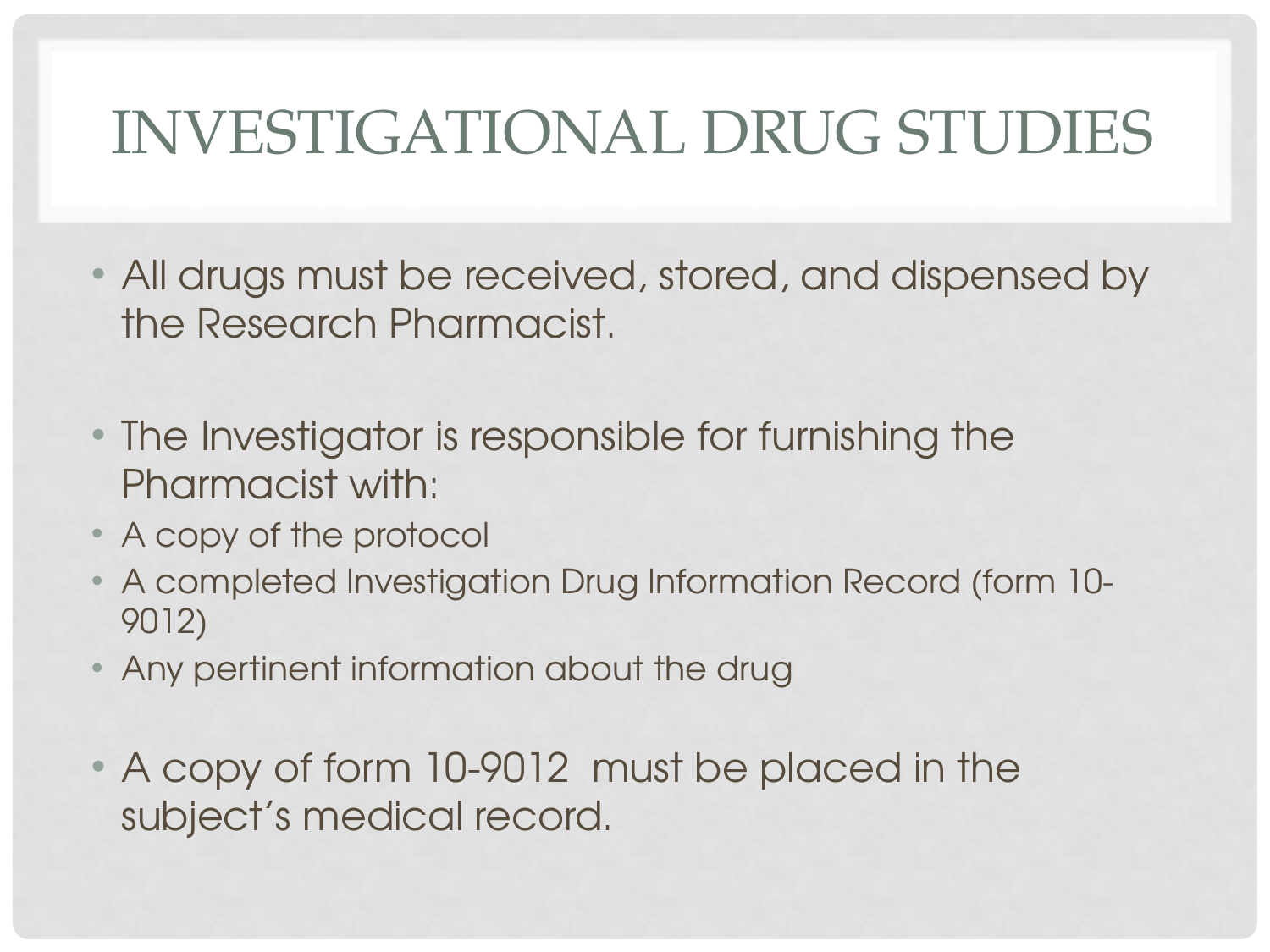

# Investigational drug studies
All drugs must be received, stored, and dispensed by the Research Pharmacist.

The Investigator is responsible for furnishing the Pharmacist with:
A copy of the protocol
A completed Investigation Drug Information Record (form 10-9012)
Any pertinent information about the drug

A copy of form 10-9012  must be placed in the subject’s medical record.